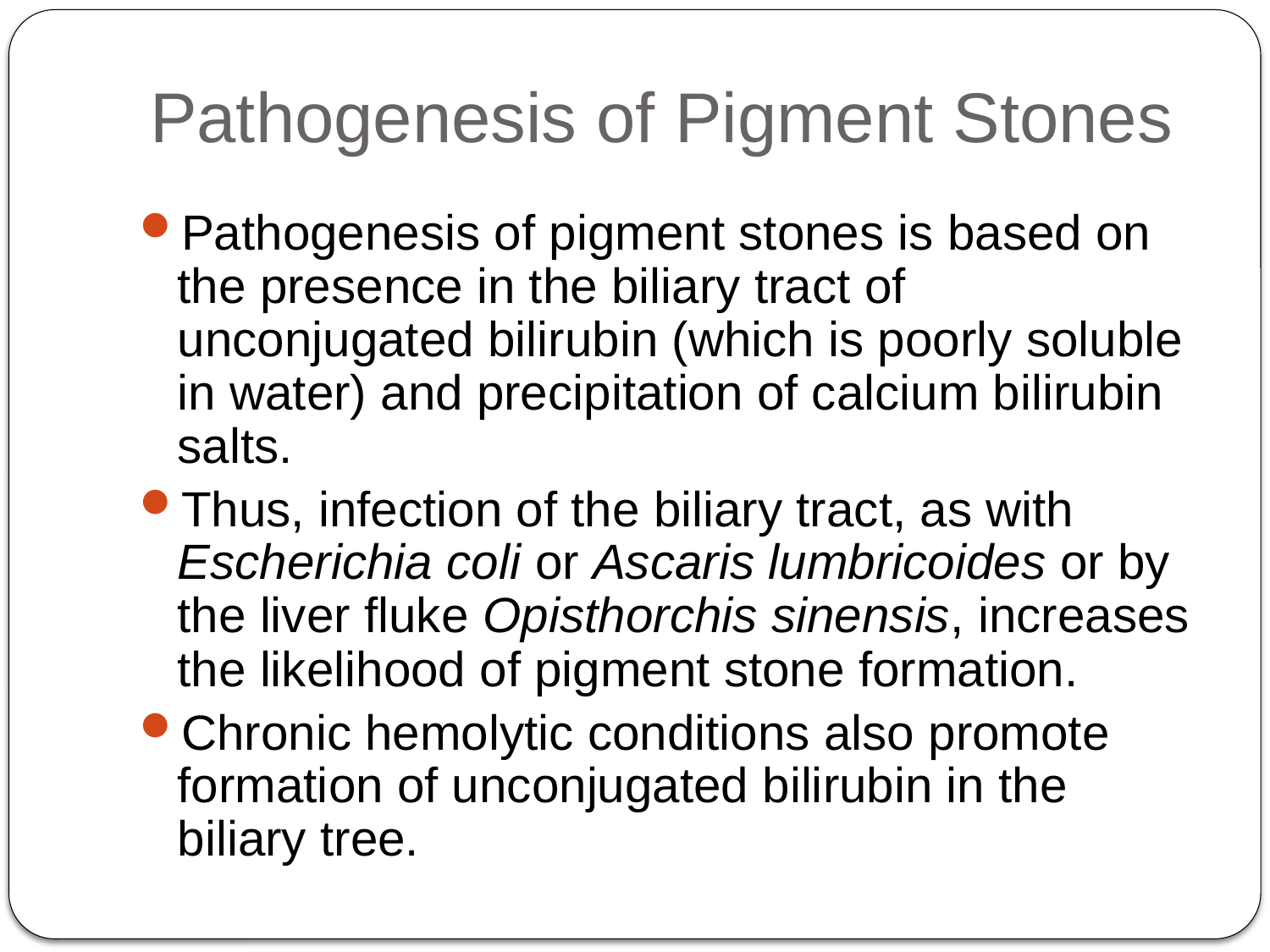

# Pathogenesis of Pigment Stones
Pathogenesis of pigment stones is based on the presence in the biliary tract of unconjugated bilirubin (which is poorly soluble in water) and precipitation of calcium bilirubin salts.
Thus, infection of the biliary tract, as with Escherichia coli or Ascaris lumbricoides or by the liver fluke Opisthorchis sinensis, increases the likelihood of pigment stone formation.
Chronic hemolytic conditions also promote formation of unconjugated bilirubin in the biliary tree.